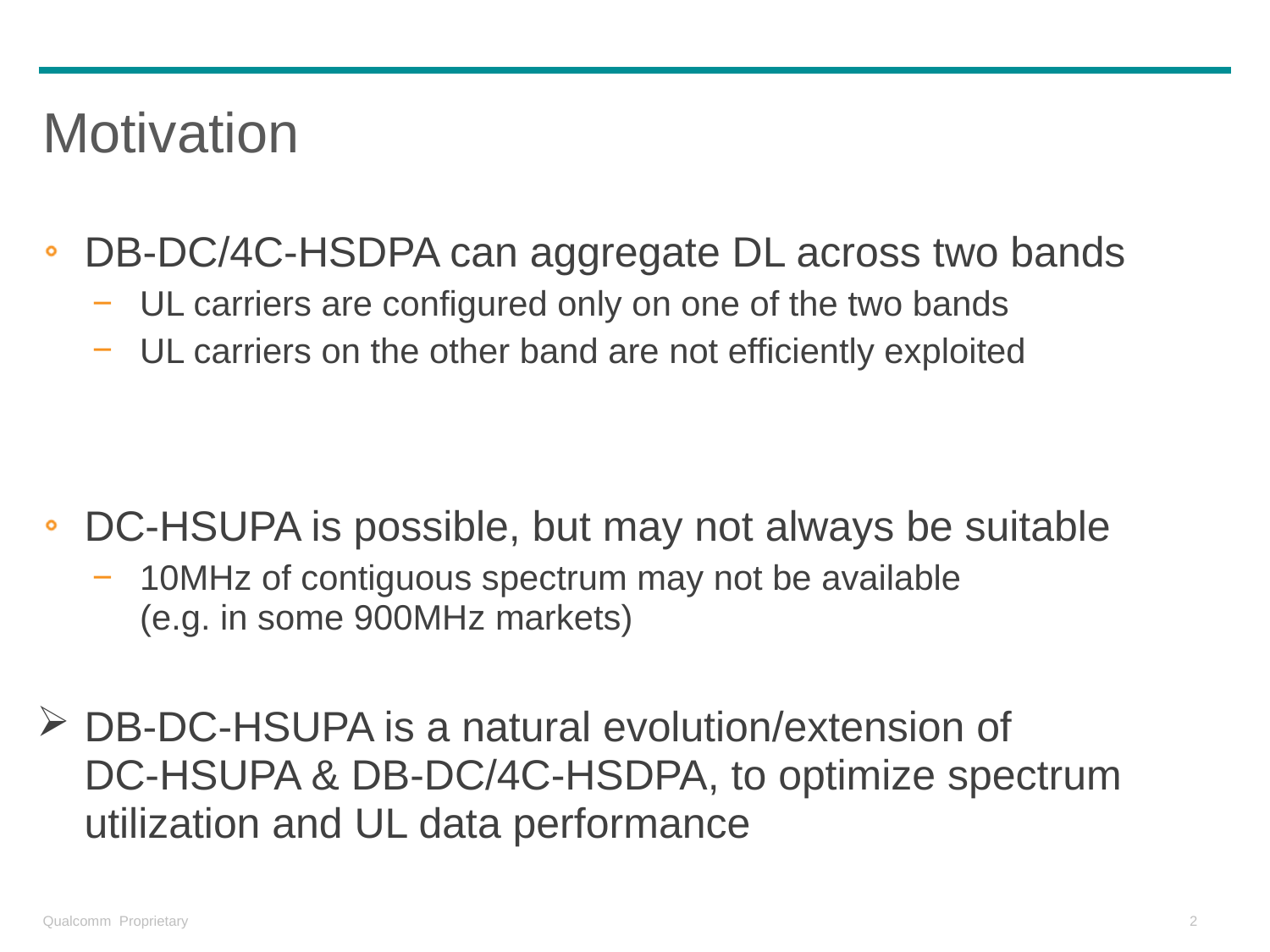

# Motivation
DB-DC/4C-HSDPA can aggregate DL across two bands
UL carriers are configured only on one of the two bands
UL carriers on the other band are not efficiently exploited

DC-HSUPA is possible, but may not always be suitable
10MHz of contiguous spectrum may not be available
(e.g. in some 900MHz markets)

DB-DC-HSUPA is a natural evolution/extension of
DC-HSUPA & DB-DC/4C-HSDPA, to optimize spectrum utilization and UL data performance